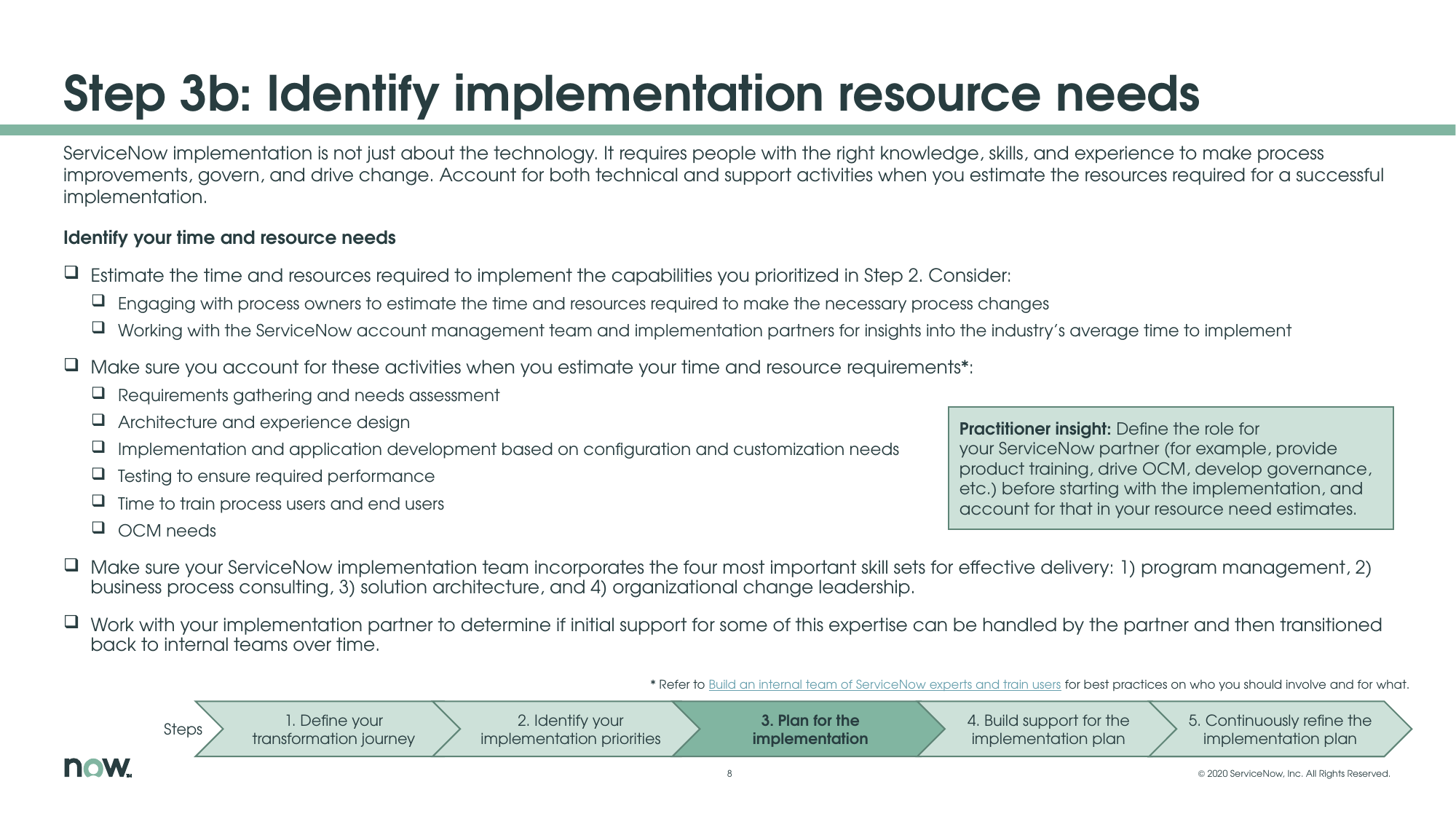

# Step 3b: Identify implementation resource needs

ServiceNow implementation is not just about the technology. It requires people with the right knowledge, skills, and experience to make process improvements, govern, and drive change. Account for both technical and support activities when you estimate the resources required for a successful implementation.

Identify your time and resource needs
Estimate the time and resources required to implement the capabilities you prioritized in Step 2. Consider:
Engaging with process owners to estimate the time and resources required to make the necessary process changes
Working with the ServiceNow account management team and implementation partners for insights into the industry’s average time to implement
Make sure you account for these activities when you estimate your time and resource requirements*:
Requirements gathering and needs assessment
Architecture and experience design
Implementation and application development based on configuration and customization needs
Testing to ensure required performance
Time to train process users and end users
OCM needs
Make sure your ServiceNow implementation team incorporates the four most important skill sets for effective delivery: 1) program management, 2) business process consulting, 3) solution architecture, and 4) organizational change leadership.
Work with your implementation partner to determine if initial support for some of this expertise can be handled by the partner and then transitioned back to internal teams over time.
Practitioner insight: Define the role for your ServiceNow partner (for example, provide product training, drive OCM, develop governance, etc.) before starting with the implementation, and account for that in your resource need estimates.
 * Refer to Build an internal team of ServiceNow experts and train users for best practices on who you should involve and for what.
1. Define your transformation journey
2. Identify your implementation priorities
3. Plan for the implementation
4. Build support for the implementation plan
Steps
5. Continuously refine the implementation plan